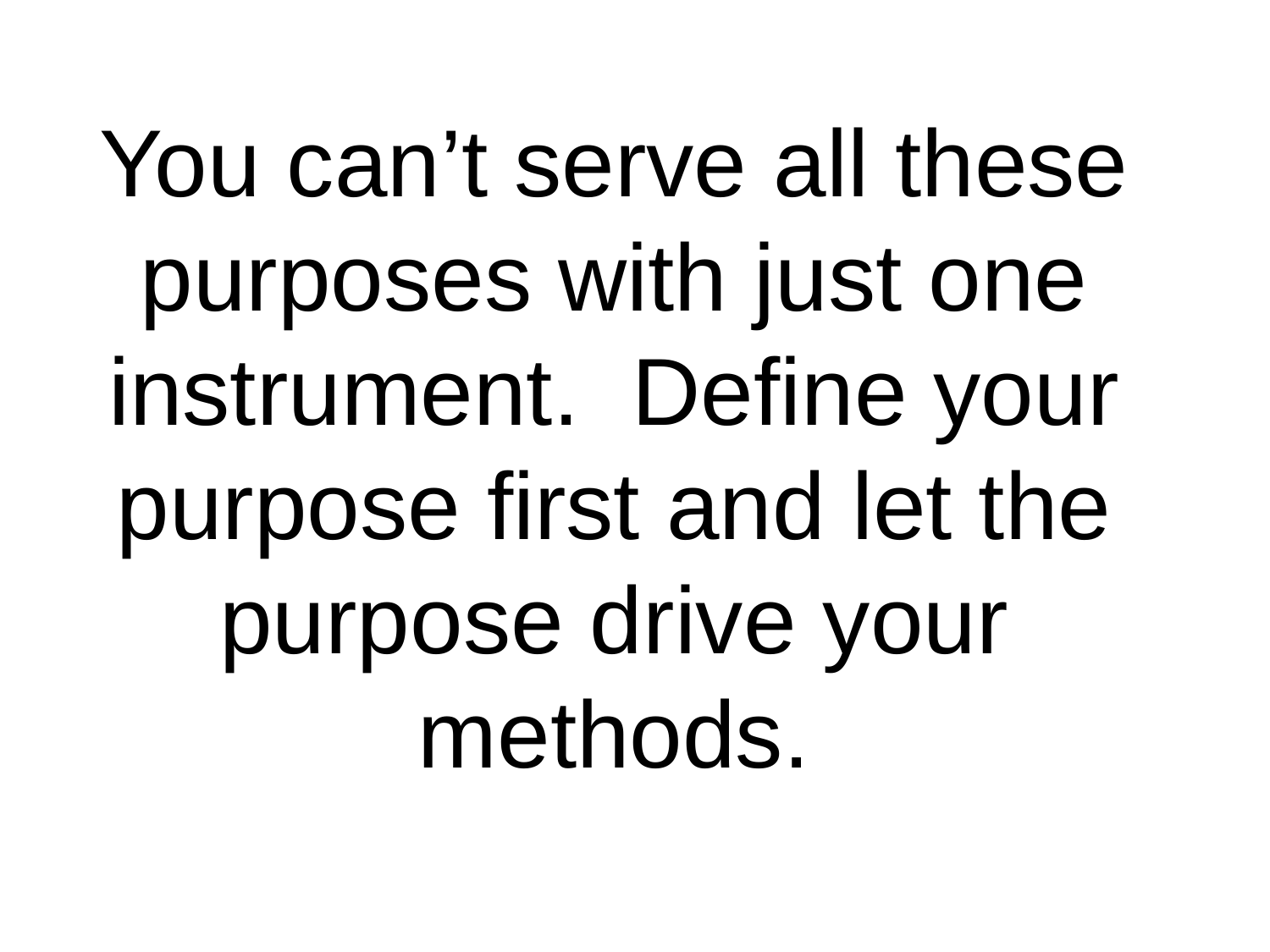

You can’t serve all these purposes with just one instrument.  Define your purpose first and let the purpose drive your methods.